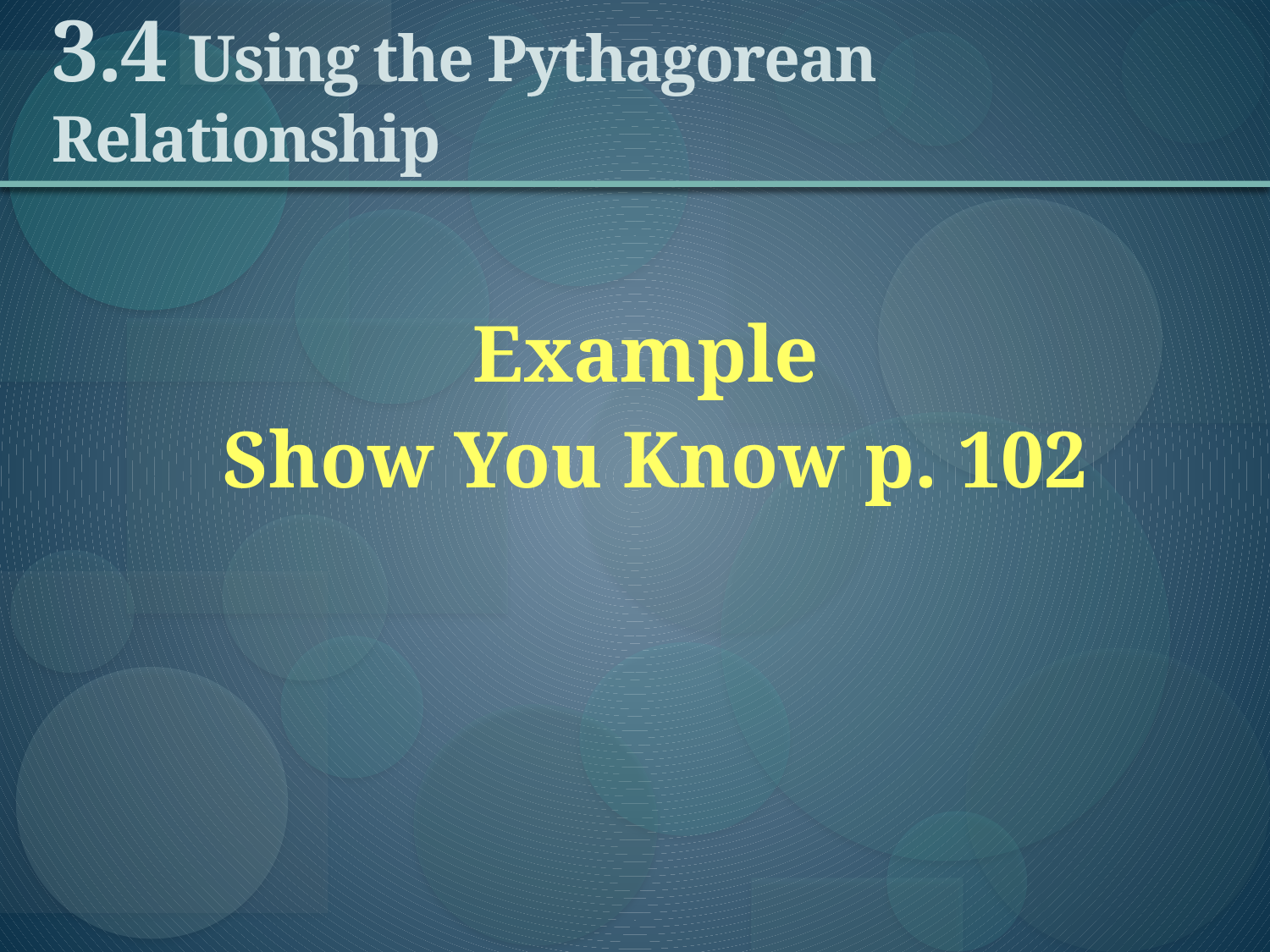

# 3.4 Using the Pythagorean Relationship

Example
Show You Know p. 102